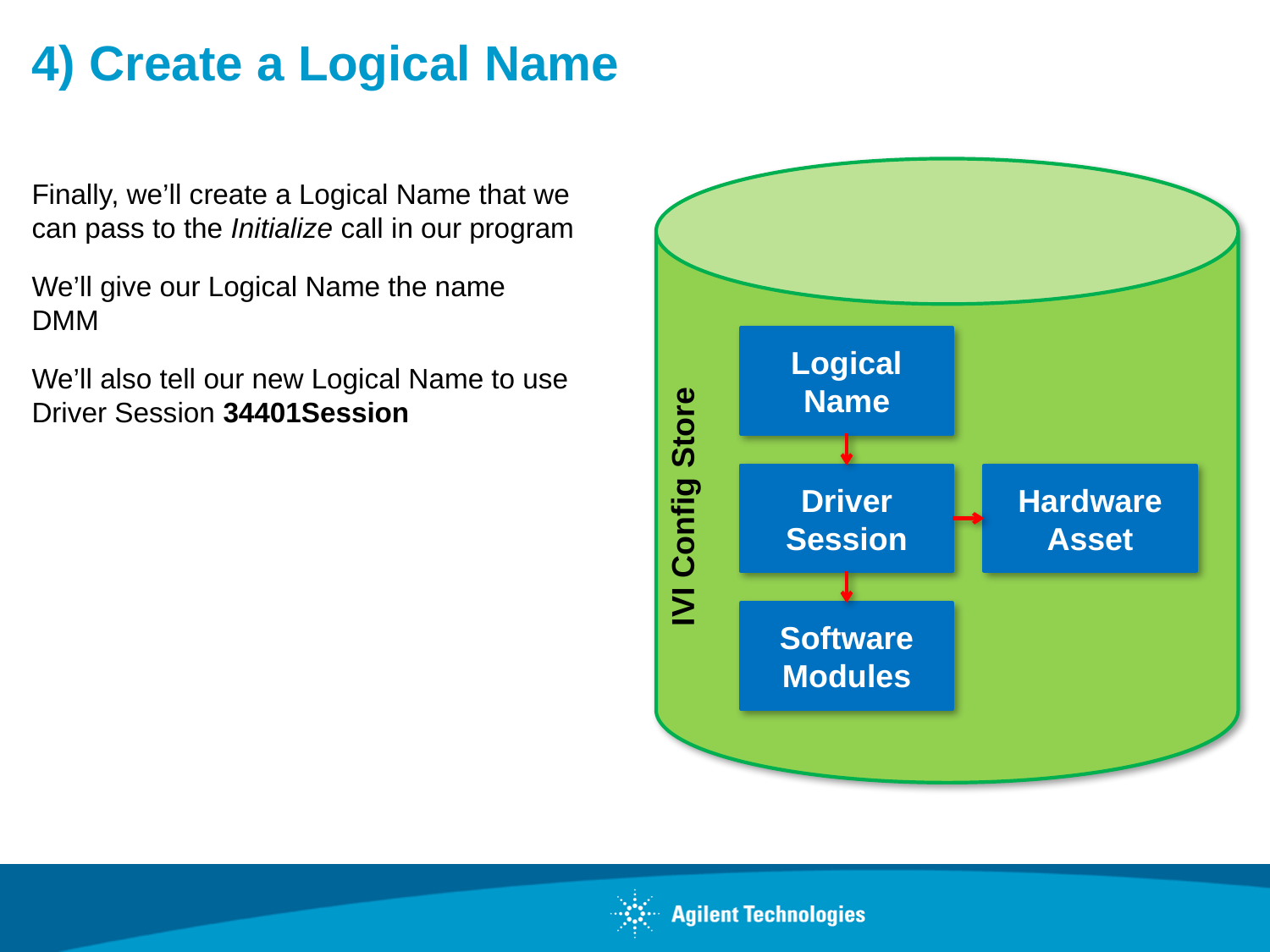

# 4) Create a Logical Name
IVI Config Store

Finally, we’ll create a Logical Name that we
can pass to the Initialize call in our program
We’ll give our Logical Name the name
DMM
We’ll also tell our new Logical Name to use
Driver Session 34401Session
Logical Name
Driver Session
Hardware Asset
Software Modules